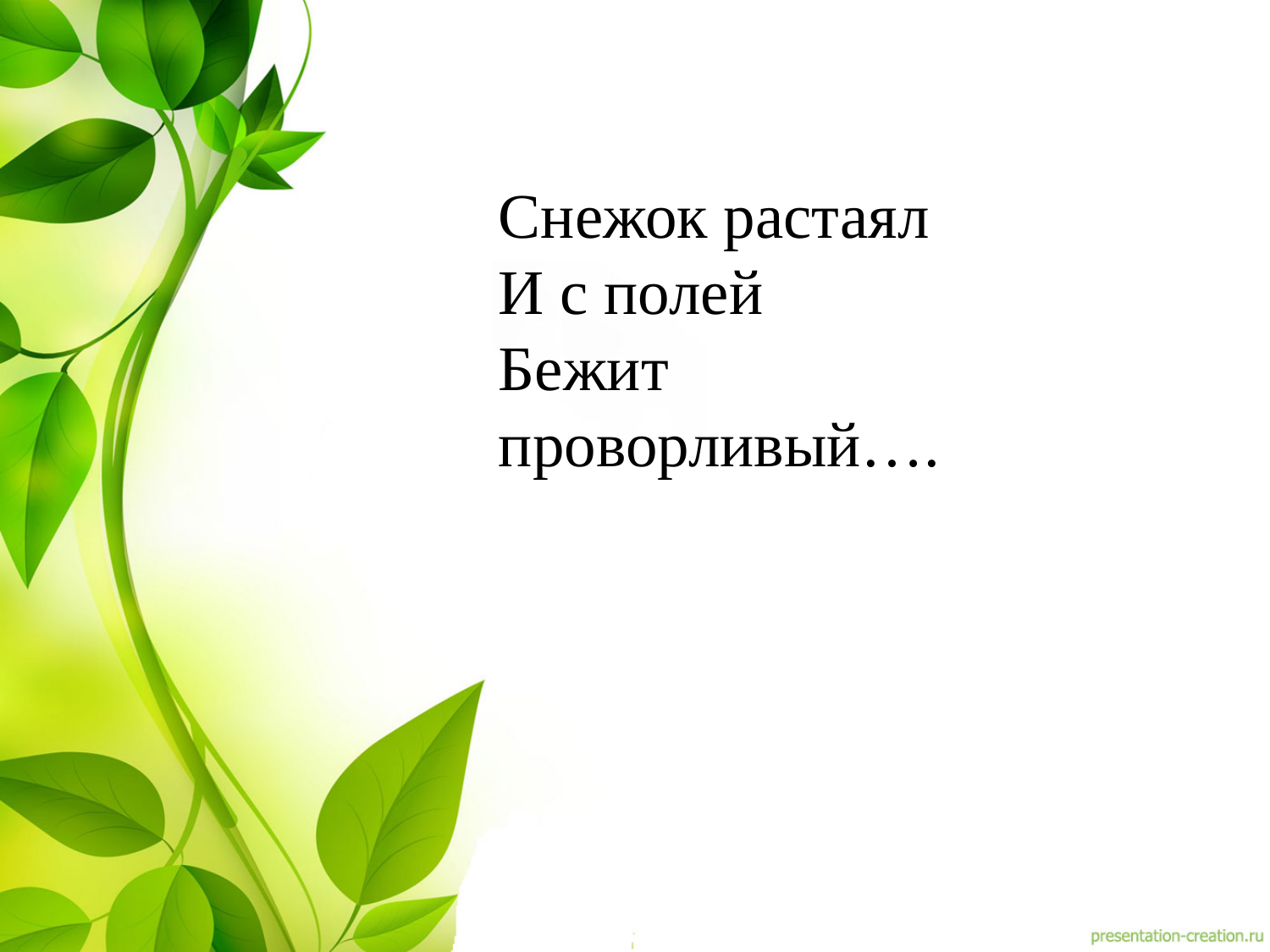

Снежок растаял
И с полей
Бежит проворливый….